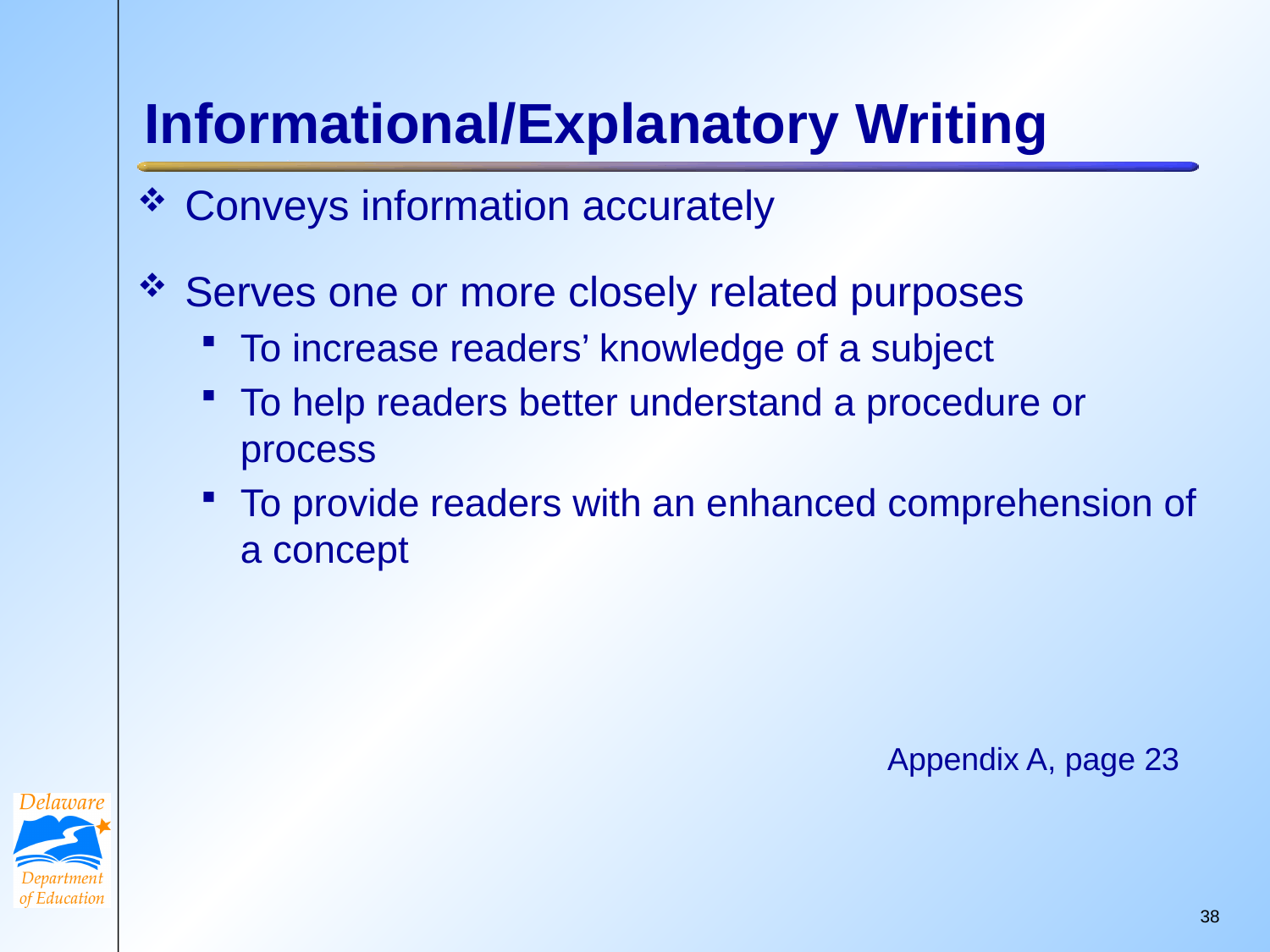

# Informational/Explanatory Writing
Conveys information accurately
Serves one or more closely related purposes
To increase readers’ knowledge of a subject
To help readers better understand a procedure or process
To provide readers with an enhanced comprehension of a concept

Appendix A, page 23
38